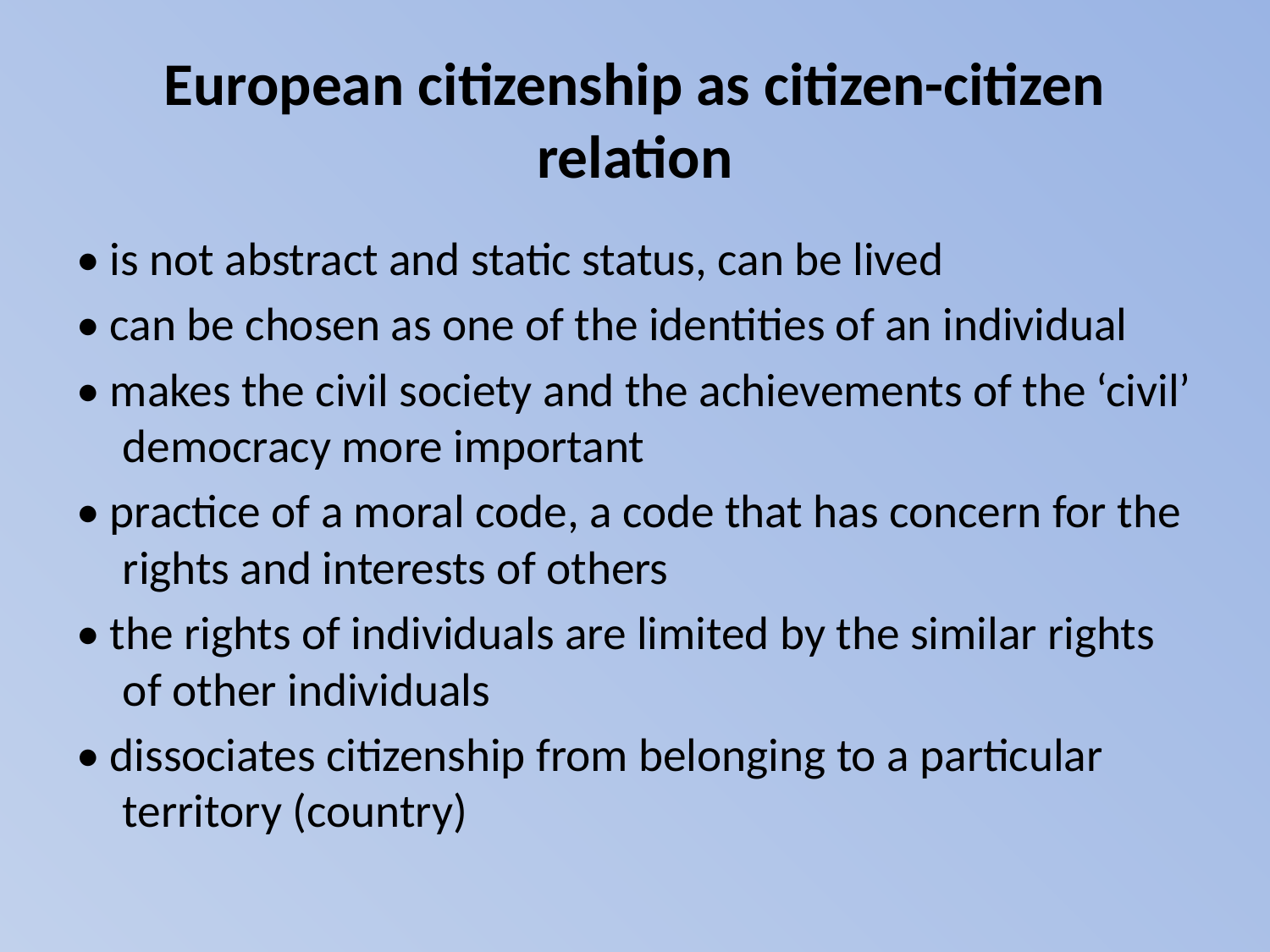

# European citizenship as citizen-citizen relation
• is not abstract and static status, can be lived
• can be chosen as one of the identities of an individual
• makes the civil society and the achievements of the ‘civil’ democracy more important
• practice of a moral code, a code that has concern for the rights and interests of others
• the rights of individuals are limited by the similar rights of other individuals
• dissociates citizenship from belonging to a particular territory (country)